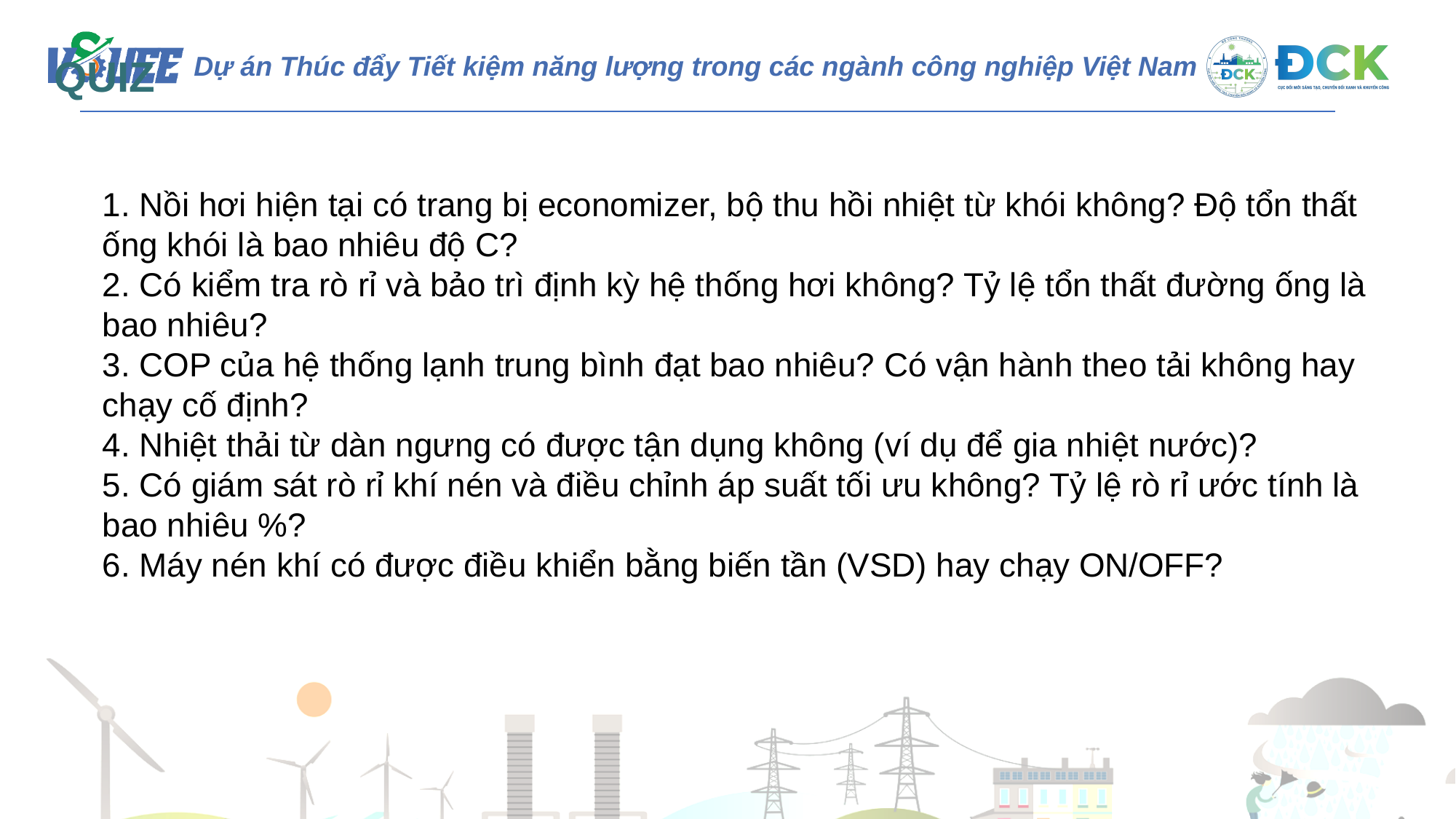

QUIZ
1. Nồi hơi hiện tại có trang bị economizer, bộ thu hồi nhiệt từ khói không? Độ tổn thất ống khói là bao nhiêu độ C?
2. Có kiểm tra rò rỉ và bảo trì định kỳ hệ thống hơi không? Tỷ lệ tổn thất đường ống là bao nhiêu?
3. COP của hệ thống lạnh trung bình đạt bao nhiêu? Có vận hành theo tải không hay chạy cố định?
4. Nhiệt thải từ dàn ngưng có được tận dụng không (ví dụ để gia nhiệt nước)?
5. Có giám sát rò rỉ khí nén và điều chỉnh áp suất tối ưu không? Tỷ lệ rò rỉ ước tính là bao nhiêu %?
6. Máy nén khí có được điều khiển bằng biến tần (VSD) hay chạy ON/OFF?